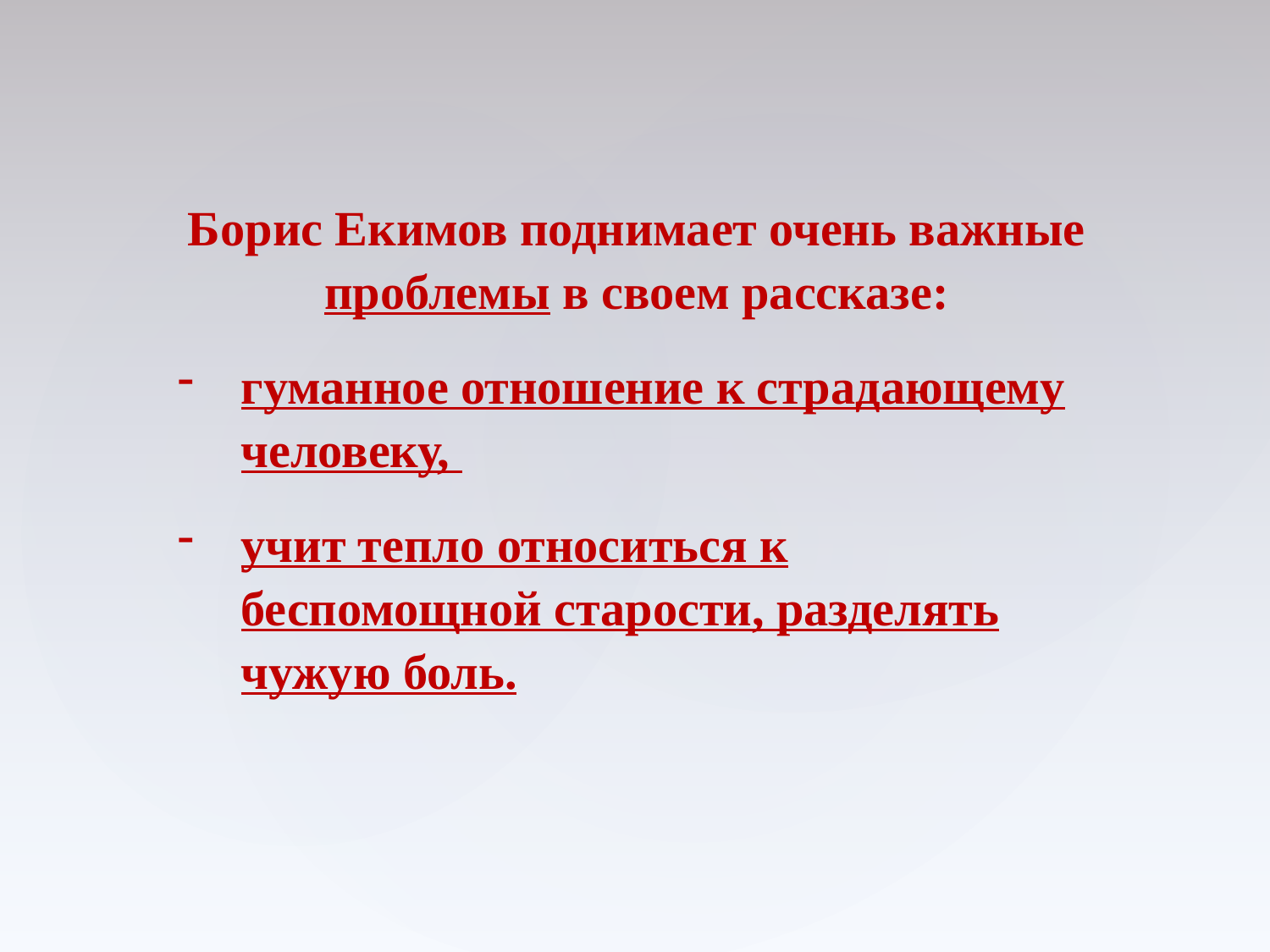

Борис Екимов поднимает очень важные проблемы в своем рассказе:
гуманное отношение к страдающему человеку,
учит тепло относиться к беспомощной старости, разделять чужую боль.